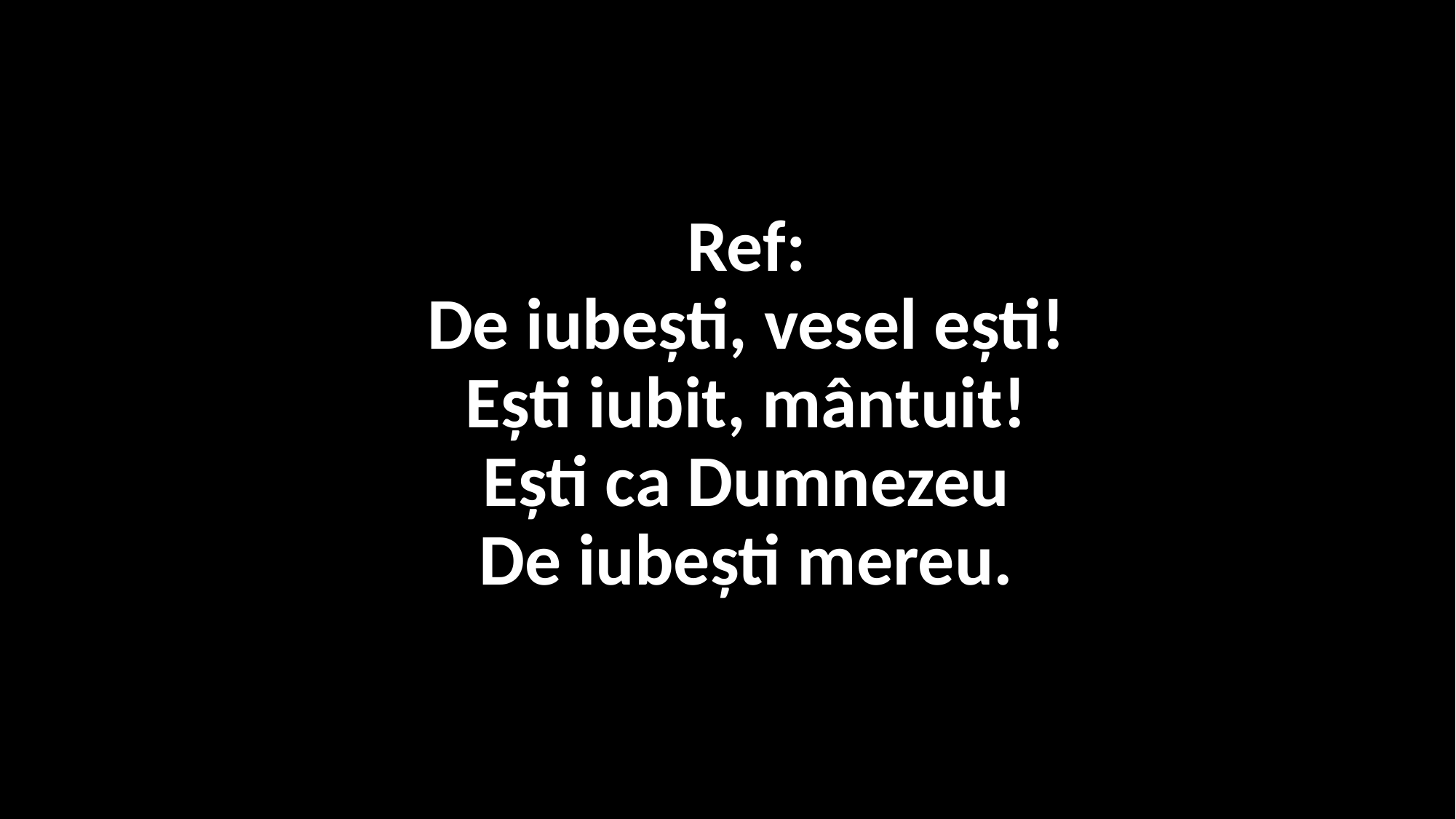

# Ref: De iubești, vesel ești! Ești iubit, mântuit! Ești ca Dumnezeu De iubești mereu.